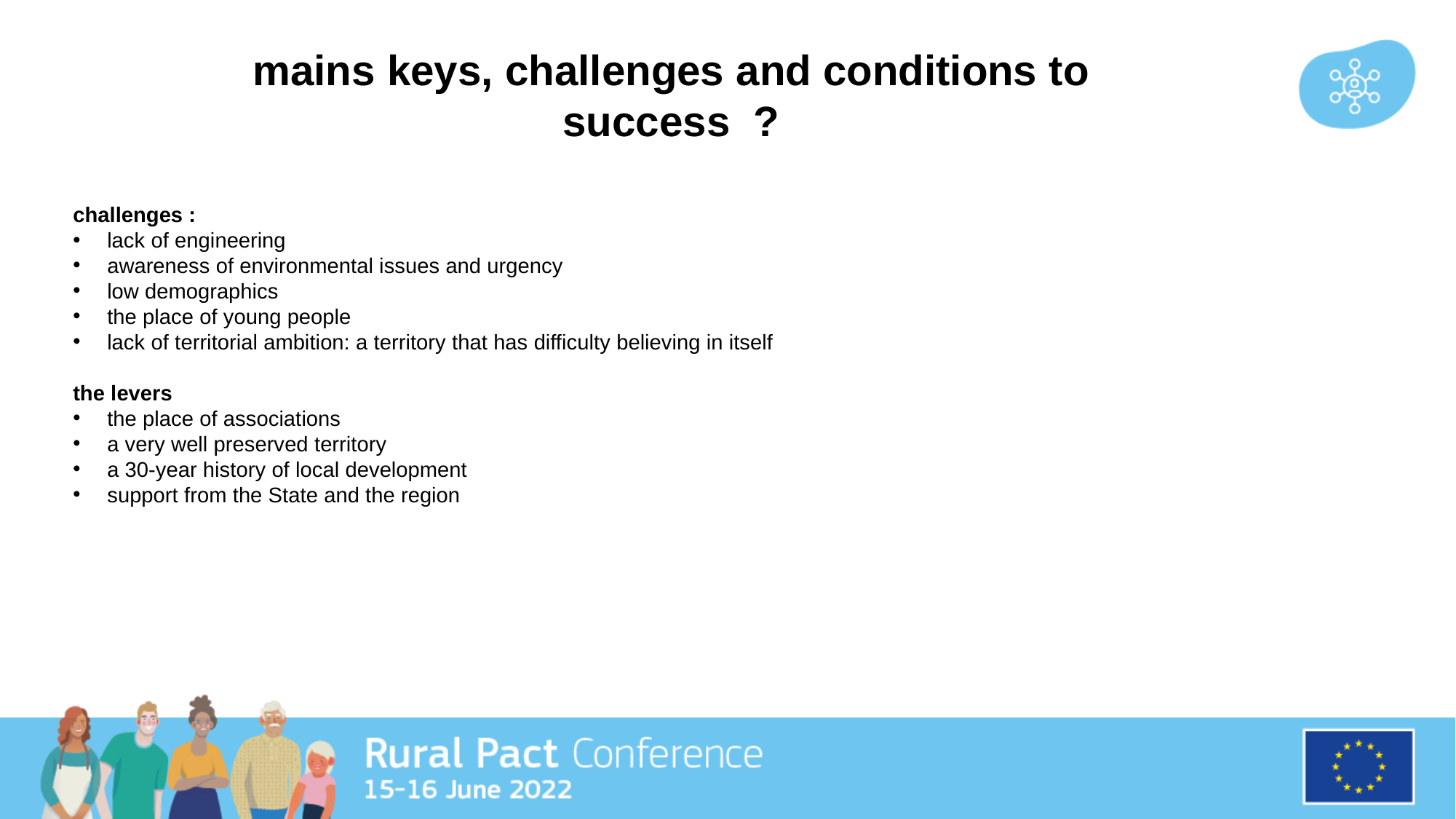

mains keys, challenges and conditions to success  ?
challenges :
lack of engineering
awareness of environmental issues and urgency
low demographics
the place of young people
lack of territorial ambition: a territory that has difficulty believing in itself

the levers
the place of associations
a very well preserved territory
a 30-year history of local development
support from the State and the region